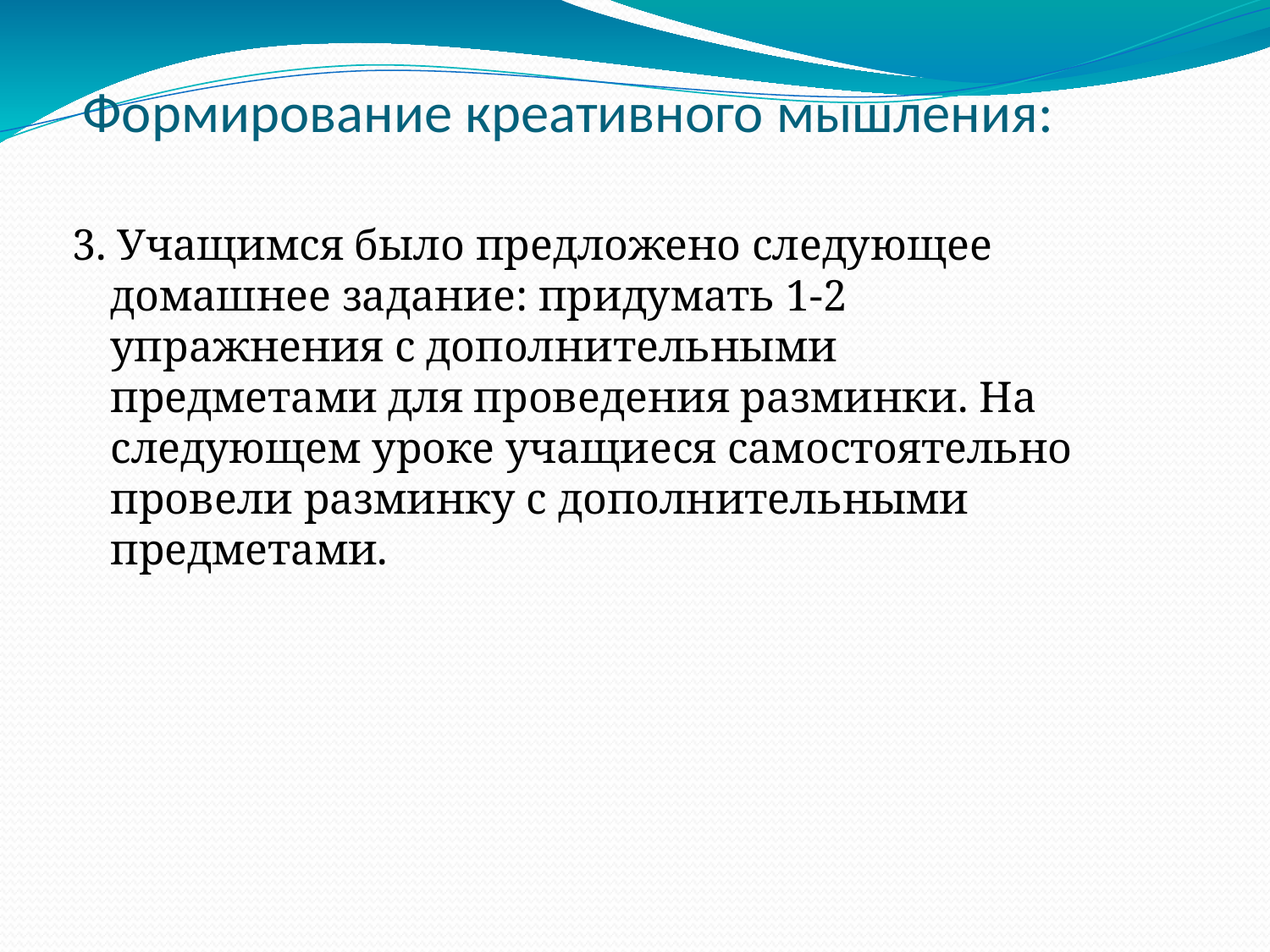

Формирование креативного мышления:
3. Учащимся было предложено следующее домашнее задание: придумать 1-2 упражнения с дополнительными предметами для проведения разминки. На следующем уроке учащиеся самостоятельно провели разминку с дополнительными предметами.